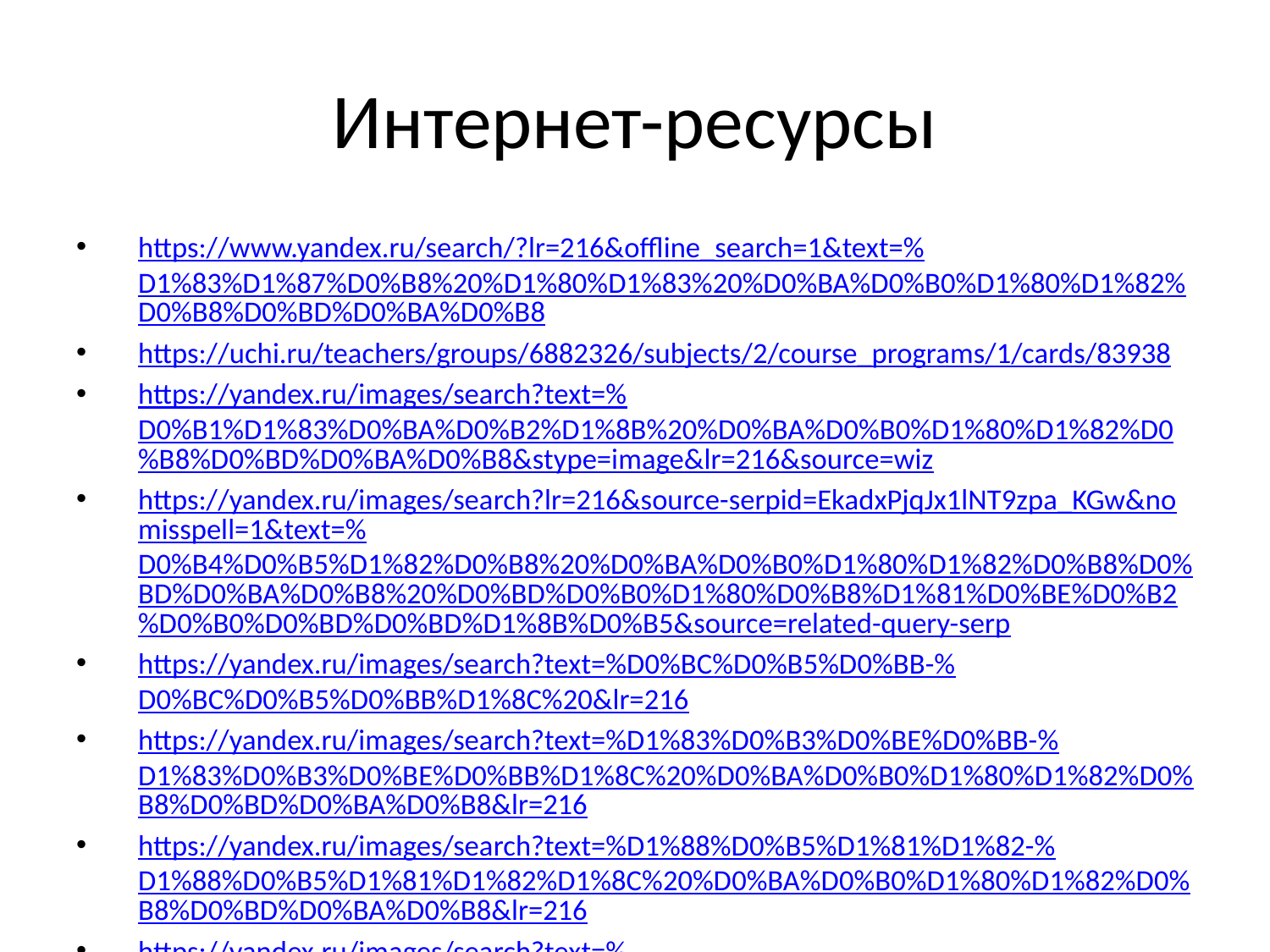

# Интернет-ресурсы
https://www.yandex.ru/search/?lr=216&offline_search=1&text=%D1%83%D1%87%D0%B8%20%D1%80%D1%83%20%D0%BA%D0%B0%D1%80%D1%82%D0%B8%D0%BD%D0%BA%D0%B8
https://uchi.ru/teachers/groups/6882326/subjects/2/course_programs/1/cards/83938
https://yandex.ru/images/search?text=%D0%B1%D1%83%D0%BA%D0%B2%D1%8B%20%D0%BA%D0%B0%D1%80%D1%82%D0%B8%D0%BD%D0%BA%D0%B8&stype=image&lr=216&source=wiz
https://yandex.ru/images/search?lr=216&source-serpid=EkadxPjqJx1lNT9zpa_KGw&nomisspell=1&text=%D0%B4%D0%B5%D1%82%D0%B8%20%D0%BA%D0%B0%D1%80%D1%82%D0%B8%D0%BD%D0%BA%D0%B8%20%D0%BD%D0%B0%D1%80%D0%B8%D1%81%D0%BE%D0%B2%D0%B0%D0%BD%D0%BD%D1%8B%D0%B5&source=related-query-serp
https://yandex.ru/images/search?text=%D0%BC%D0%B5%D0%BB-%D0%BC%D0%B5%D0%BB%D1%8C%20&lr=216
https://yandex.ru/images/search?text=%D1%83%D0%B3%D0%BE%D0%BB-%D1%83%D0%B3%D0%BE%D0%BB%D1%8C%20%D0%BA%D0%B0%D1%80%D1%82%D0%B8%D0%BD%D0%BA%D0%B8&lr=216
https://yandex.ru/images/search?text=%D1%88%D0%B5%D1%81%D1%82-%D1%88%D0%B5%D1%81%D1%82%D1%8C%20%D0%BA%D0%B0%D1%80%D1%82%D0%B8%D0%BD%D0%BA%D0%B8&lr=216
https://yandex.ru/images/search?text=%D0%B1%D0%B0%D0%BD%D0%BA%D0%B0%20%D0%B1%D0%B0%D0%BD%D1%8C%D0%BA%D0%B0%20%D0%BA%D0%B0%D1%80%D1%82%D0%B8%D0%BD%D0%BA%D0%B8&lr=216
https://yandex.ru/images/search?text=%D1%83%D0%B3%D0%BE%D0%BB%20%D1%83%D0%B3%D0%BE%D0%BB%D1%8C%20%D0%BA%D0%B0%D1%80%D1%82%D0%B8%D0%BD%D0%BA%D0%B8&lr=216